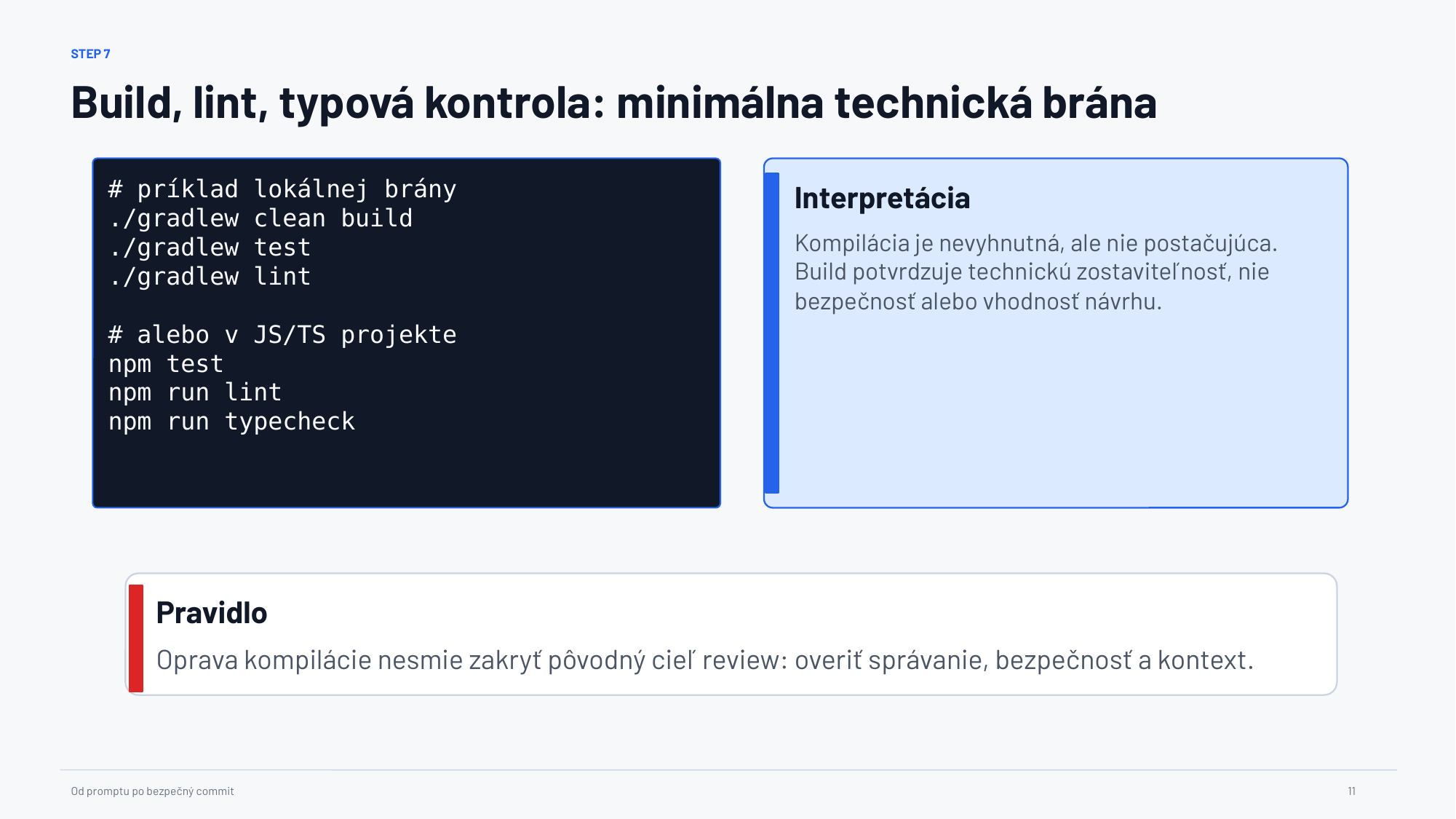

STEP 7
Build, lint, typová kontrola: minimálna technická brána

# príklad lokálnej brány
./gradlew clean build
./gradlew test
./gradlew lint

# alebo v JS/TS projekte
npm test
npm run lint
npm run typecheck

Interpretácia
Kompilácia je nevyhnutná, ale nie postačujúca. Build potvrdzuje technickú zostaviteľnosť, nie bezpečnosť alebo vhodnosť návrhu.

Pravidlo
Oprava kompilácie nesmie zakryť pôvodný cieľ review: overiť správanie, bezpečnosť a kontext.
11